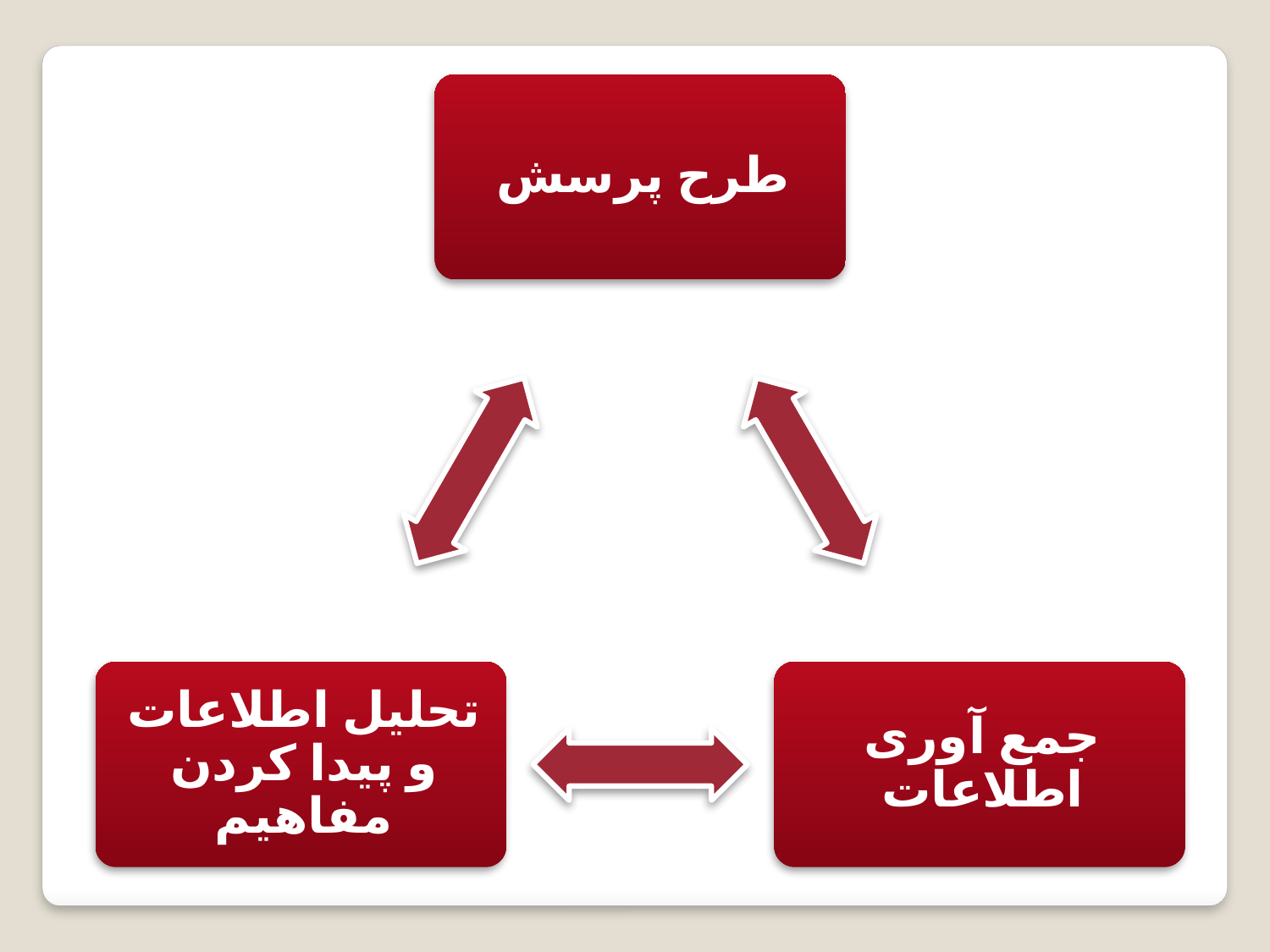

طرح پرسش

جمع آوری اطلاعات

تحلیل اطلاعات و پیدا کردن مفاهیم